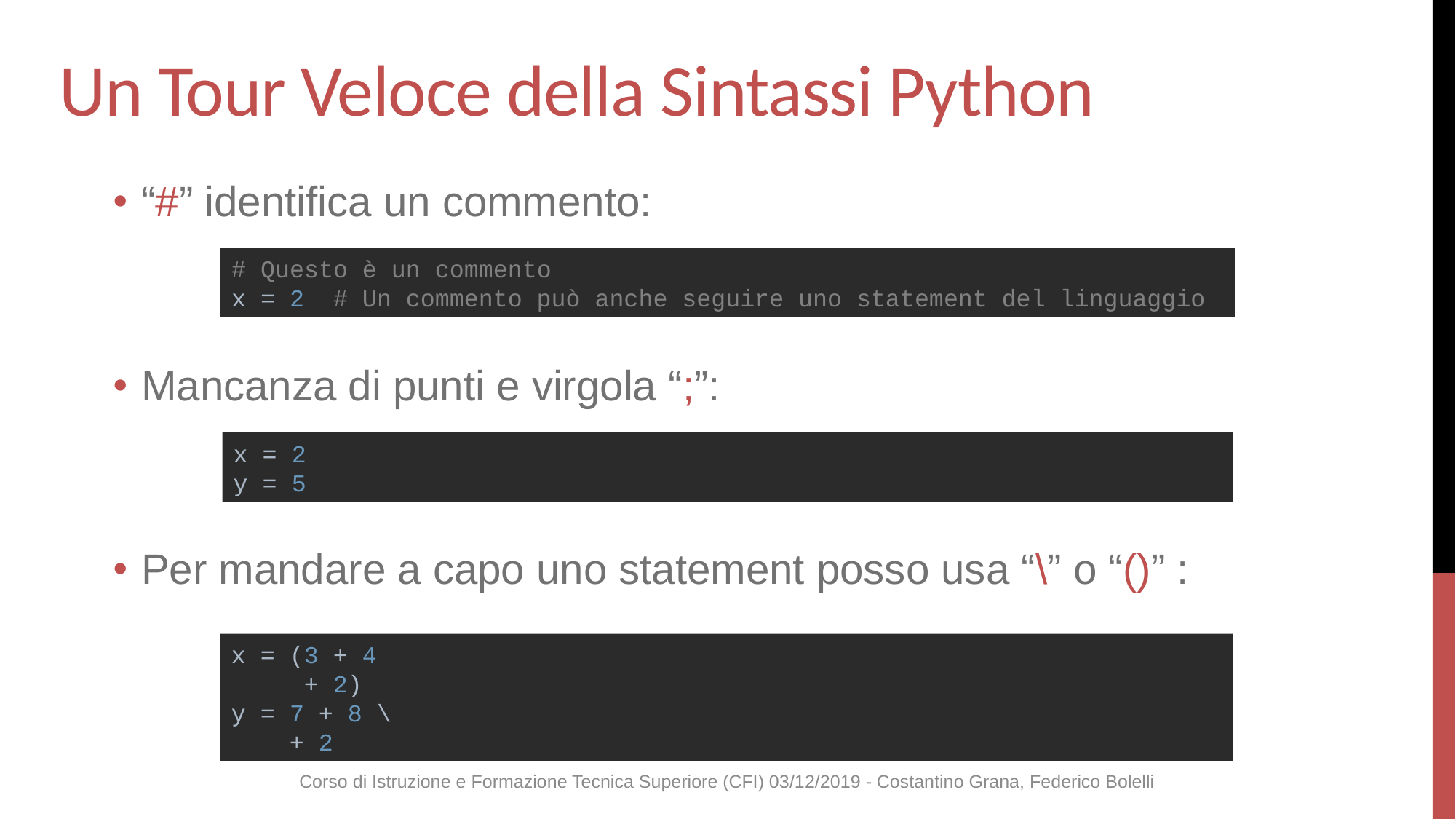

# Un Tour Veloce della Sintassi Python
“#” identifica un commento:

Mancanza di punti e virgola “;”:

Per mandare a capo uno statement posso usa “\” o “()” :

# Questo è un commento x = 2  # Un commento può anche seguire uno statement del linguaggio
x = 2
y = 5
x = (3 + 4
     + 2)
y = 7 + 8 \
    + 2
Corso di Istruzione e Formazione Tecnica Superiore (CFI) 03/12/2019 - Costantino Grana, Federico Bolelli